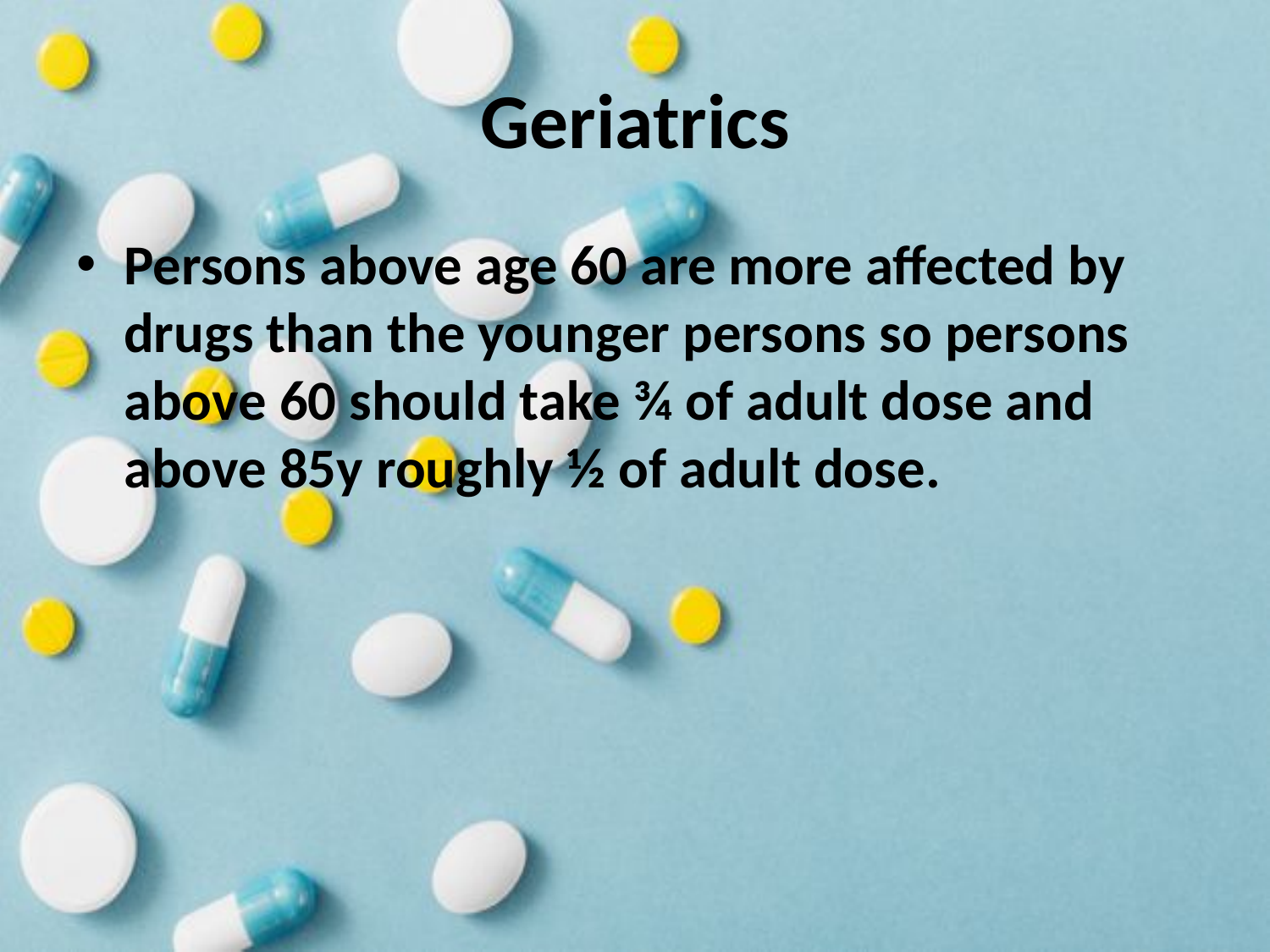

# Geriatrics
Persons above age 60 are more affected by drugs than the younger persons so persons above 60 should take ¾ of adult dose and above 85y roughly ½ of adult dose.